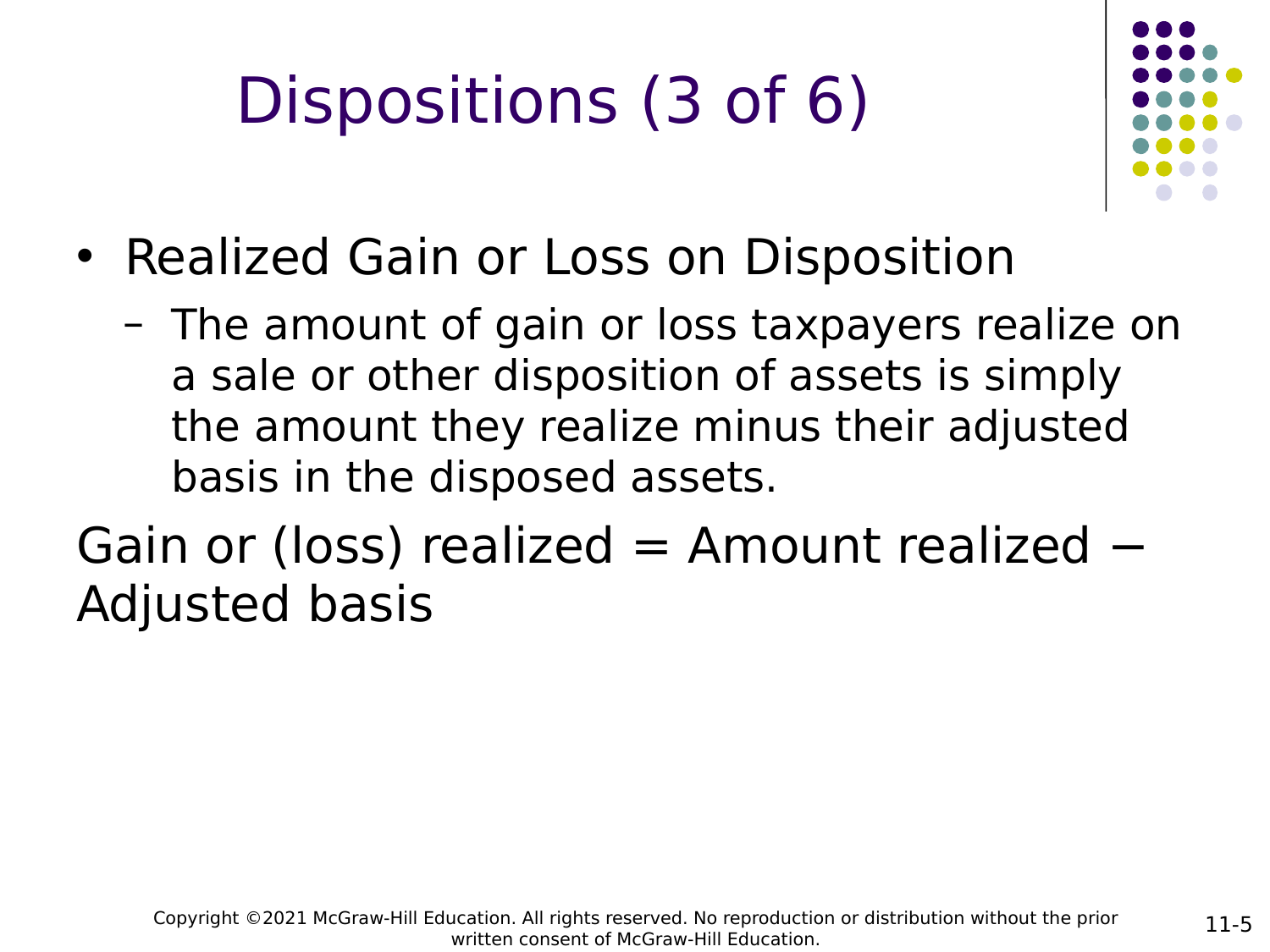

# Dispositions (3 of 6)
Realized Gain or Loss on Disposition
The amount of gain or loss taxpayers realize on a sale or other disposition of assets is simply the amount they realize minus their adjusted basis in the disposed assets.
Gain or (loss) realized = Amount realized − Adjusted basis
11-5